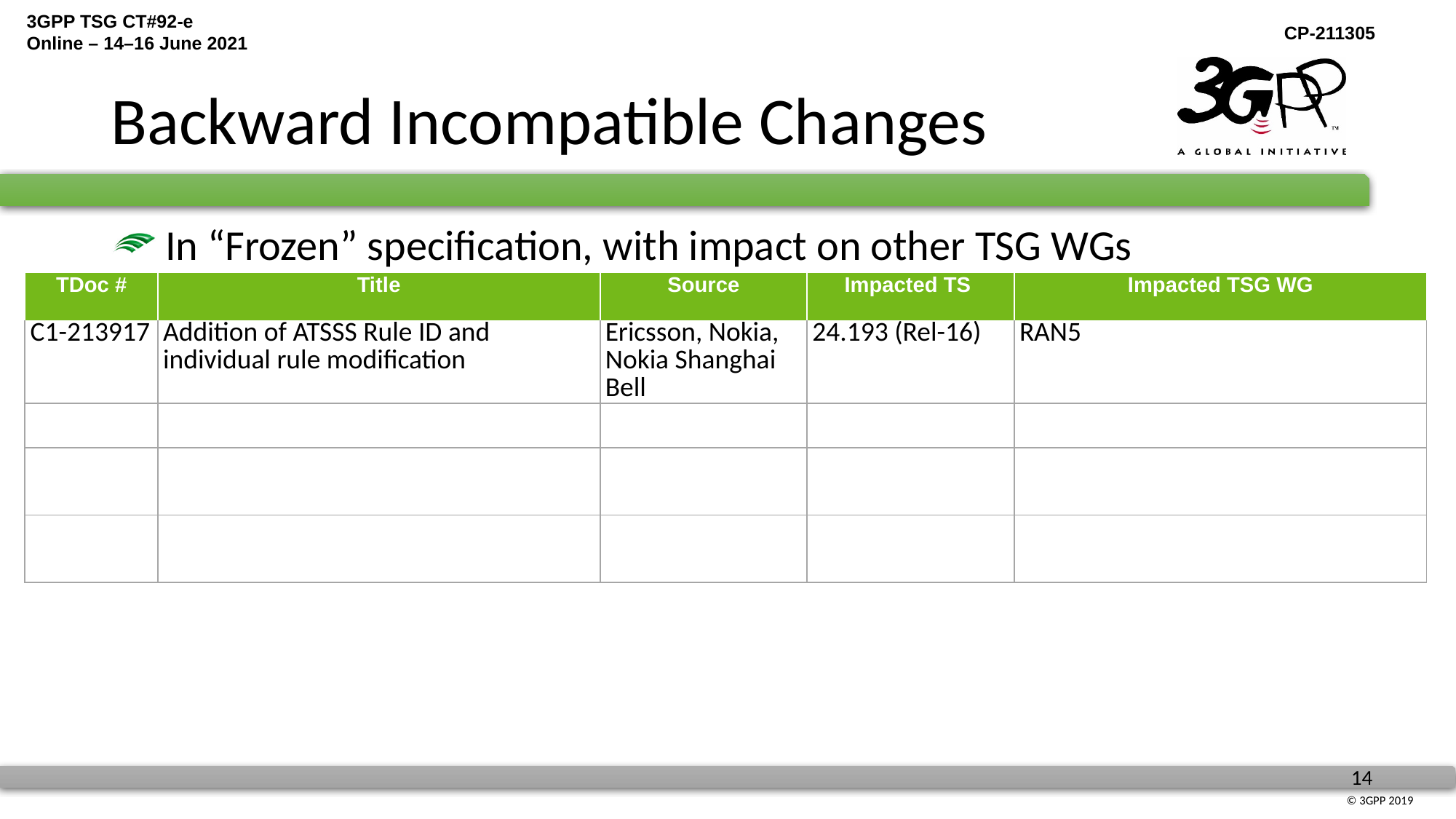

# Backward Incompatible Changes
 In “Frozen” specification, with impact on other TSG WGs
| TDoc # | Title | Source | Impacted TS | Impacted TSG WG |
| --- | --- | --- | --- | --- |
| C1-213917 | Addition of ATSSS Rule ID and individual rule modification | Ericsson, Nokia, Nokia Shanghai Bell | 24.193 (Rel-16) | RAN5 |
|  |  |  |  |  |
|  |  |  |  |  |
|  |  |  |  |  |